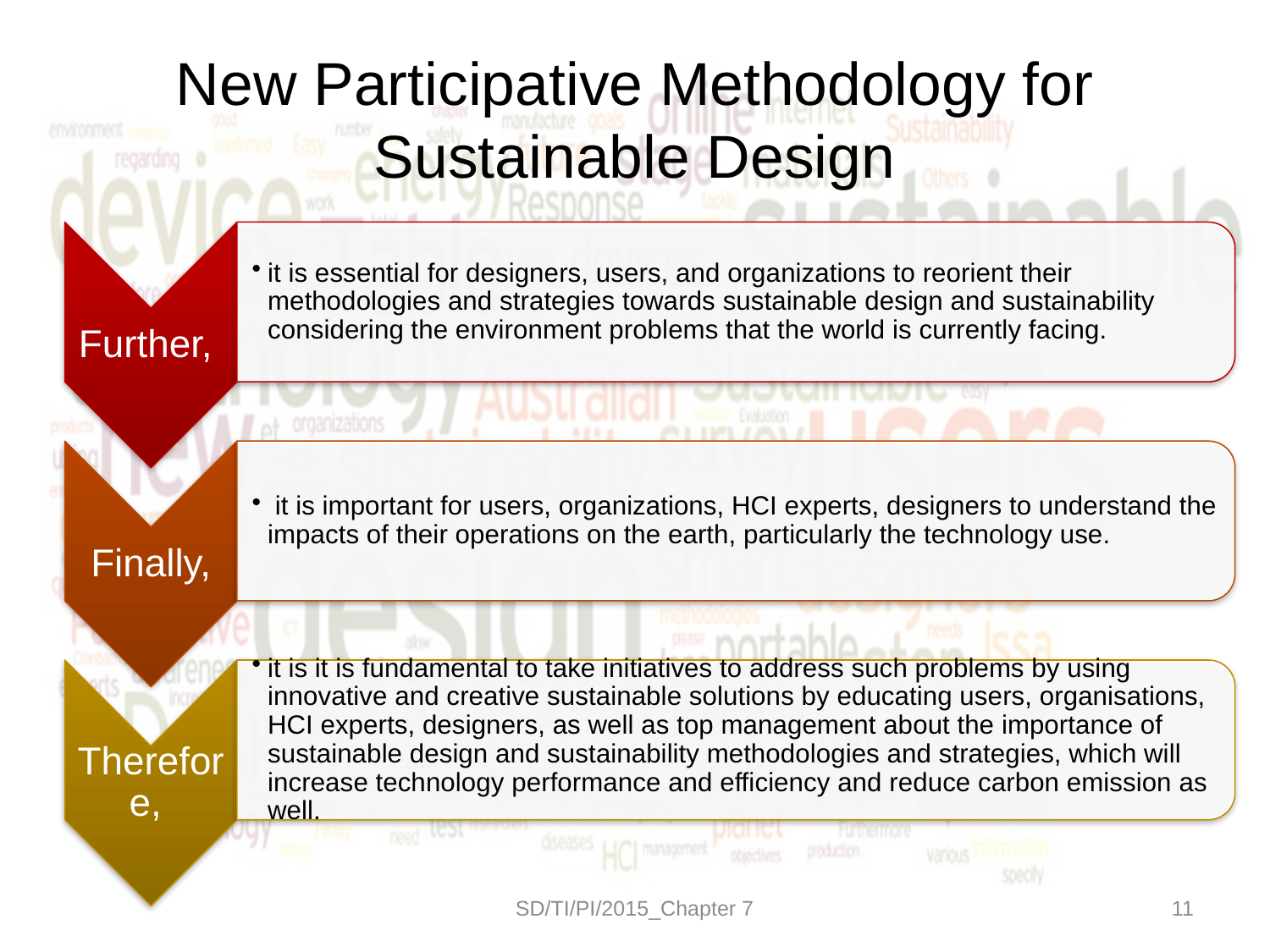

# New Participative Methodology for Sustainable Design
Further,
it is essential for designers, users, and organizations to reorient their methodologies and strategies towards sustainable design and sustainability considering the environment problems that the world is currently facing.
Finally,
 it is important for users, organizations, HCI experts, designers to understand the impacts of their operations on the earth, particularly the technology use.
Therefore,
it is it is fundamental to take initiatives to address such problems by using innovative and creative sustainable solutions by educating users, organisations, HCI experts, designers, as well as top management about the importance of sustainable design and sustainability methodologies and strategies, which will increase technology performance and efficiency and reduce carbon emission as well.
SD/TI/PI/2015_Chapter 7
11